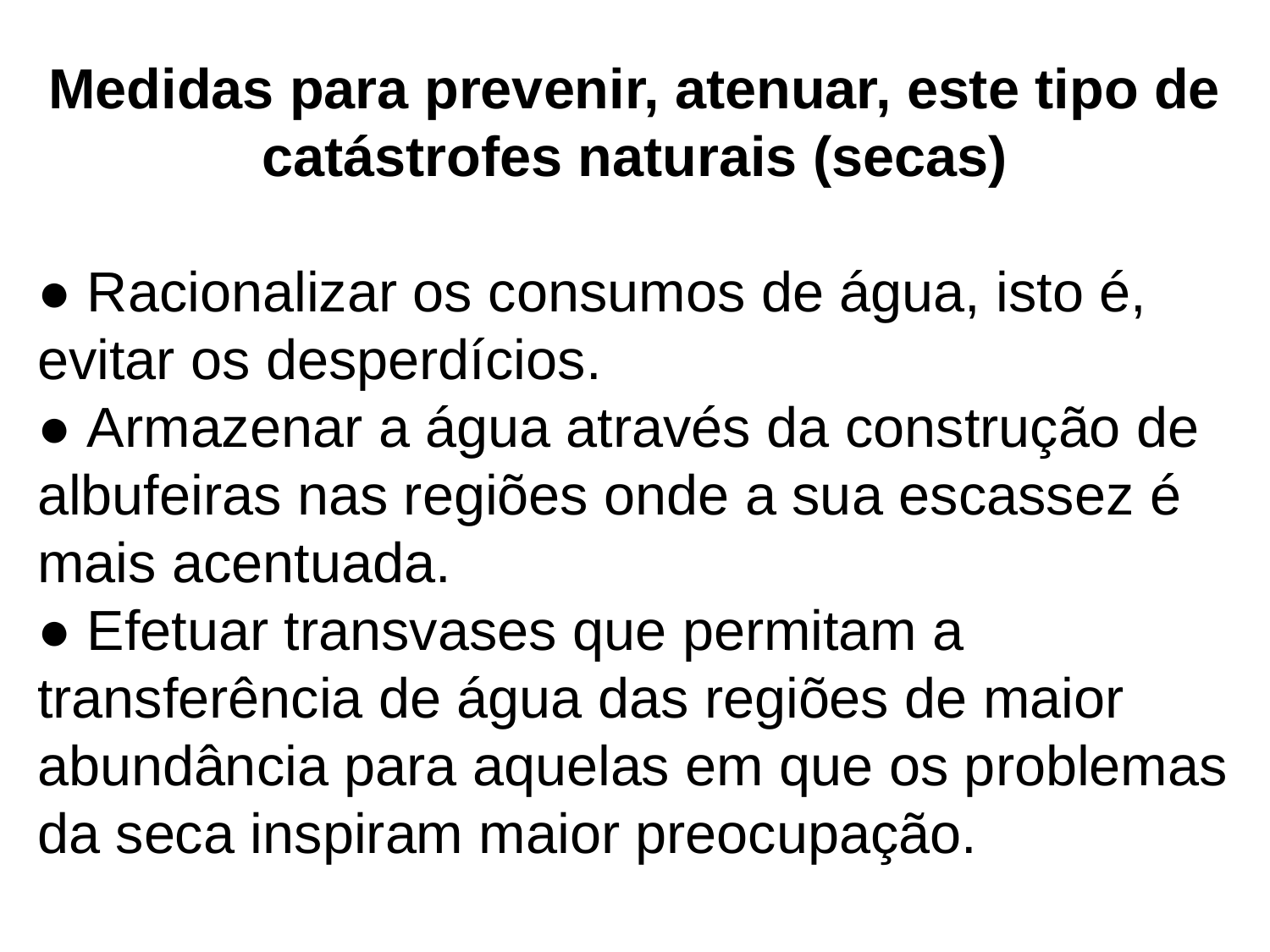

Medidas para prevenir, atenuar, este tipo de catástrofes naturais (secas)

● Racionalizar os consumos de água, isto é, evitar os desperdícios.
● Armazenar a água através da construção de albufeiras nas regiões onde a sua escassez é mais acentuada.
● Efetuar transvases que permitam a transferência de água das regiões de maior abundância para aquelas em que os problemas da seca inspiram maior preocupação.